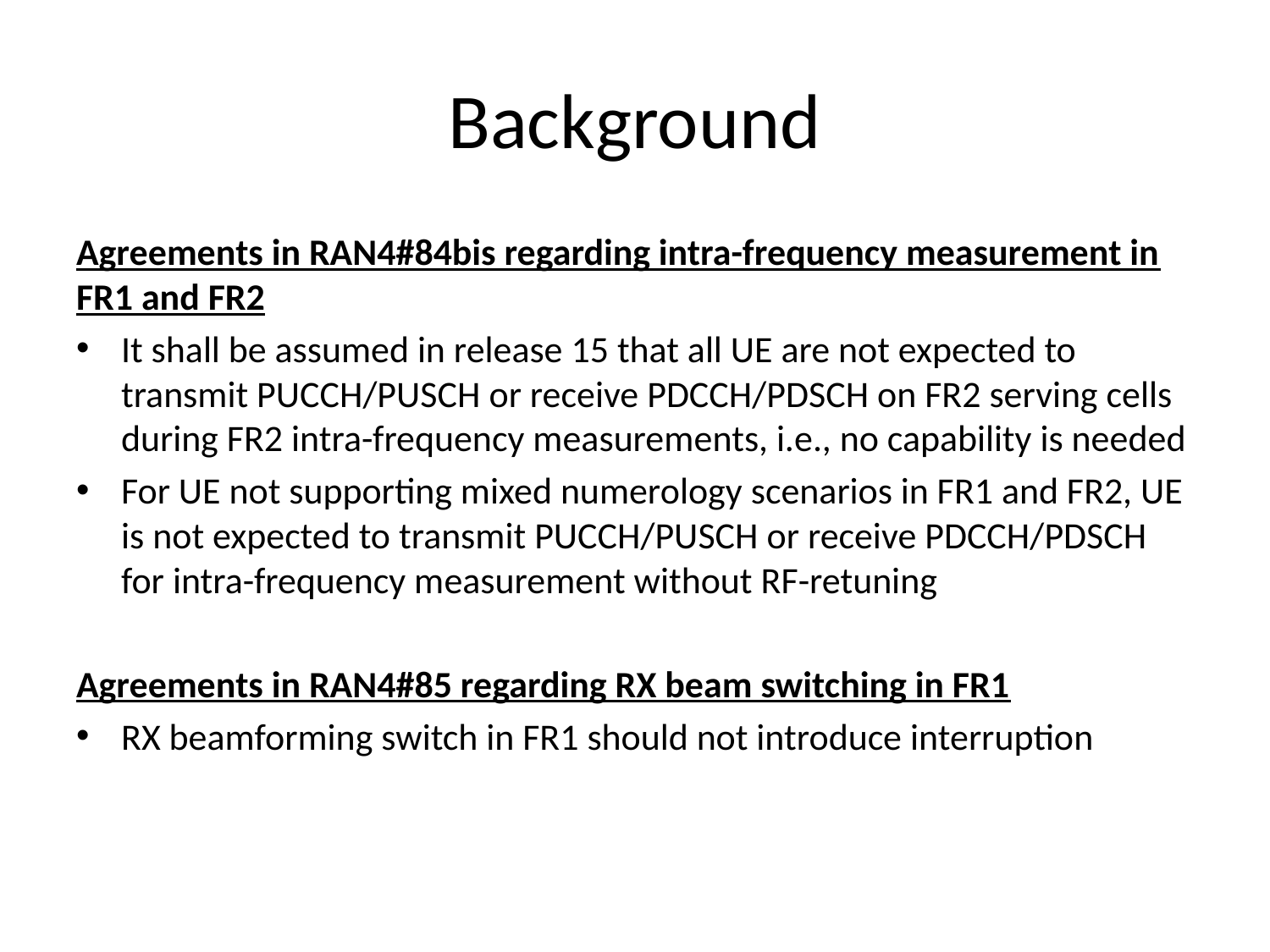

# Background
Agreements in RAN4#84bis regarding intra-frequency measurement in FR1 and FR2
It shall be assumed in release 15 that all UE are not expected to transmit PUCCH/PUSCH or receive PDCCH/PDSCH on FR2 serving cells during FR2 intra-frequency measurements, i.e., no capability is needed
For UE not supporting mixed numerology scenarios in FR1 and FR2, UE is not expected to transmit PUCCH/PUSCH or receive PDCCH/PDSCH for intra-frequency measurement without RF-retuning

Agreements in RAN4#85 regarding RX beam switching in FR1
RX beamforming switch in FR1 should not introduce interruption